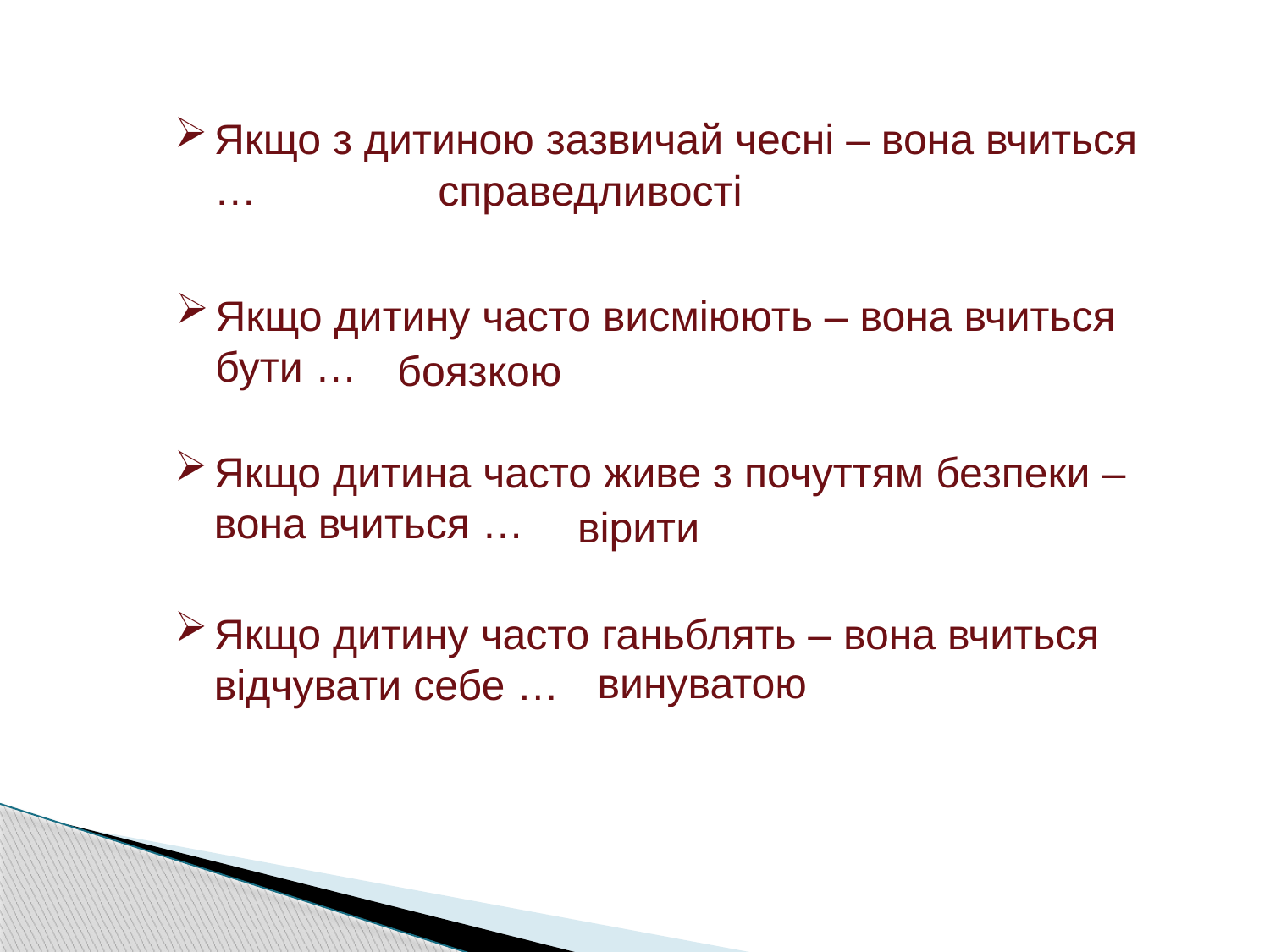

Якщо з дитиною зазвичай чесні – вона вчиться …
справедливості
Якщо дитину часто висміюють – вона вчиться бути …
боязкою
Якщо дитина часто живе з почуттям безпеки – вона вчиться …
вірити
Якщо дитину часто ганьблять – вона вчиться відчувати себе …
винуватою